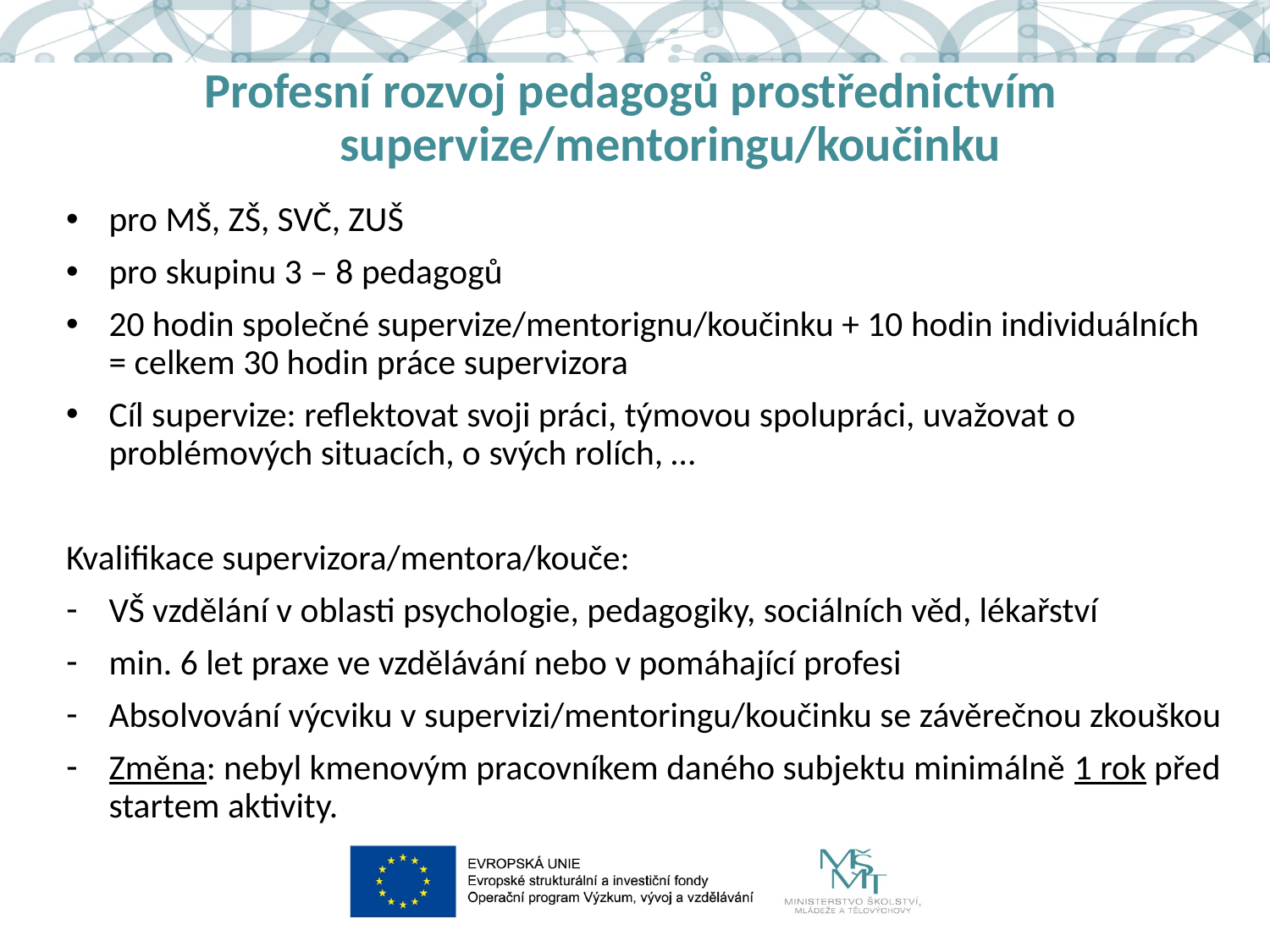

# Profesní rozvoj pedagogů prostřednictvím supervize/mentoringu/koučinku
pro MŠ, ZŠ, SVČ, ZUŠ
pro skupinu 3 – 8 pedagogů
20 hodin společné supervize/mentorignu/koučinku + 10 hodin individuálních = celkem 30 hodin práce supervizora
Cíl supervize: reflektovat svoji práci, týmovou spolupráci, uvažovat o problémových situacích, o svých rolích, …

Kvalifikace supervizora/mentora/kouče:
VŠ vzdělání v oblasti psychologie, pedagogiky, sociálních věd, lékařství
min. 6 let praxe ve vzdělávání nebo v pomáhající profesi
Absolvování výcviku v supervizi/mentoringu/koučinku se závěrečnou zkouškou
Změna: nebyl kmenovým pracovníkem daného subjektu minimálně 1 rok před startem aktivity.